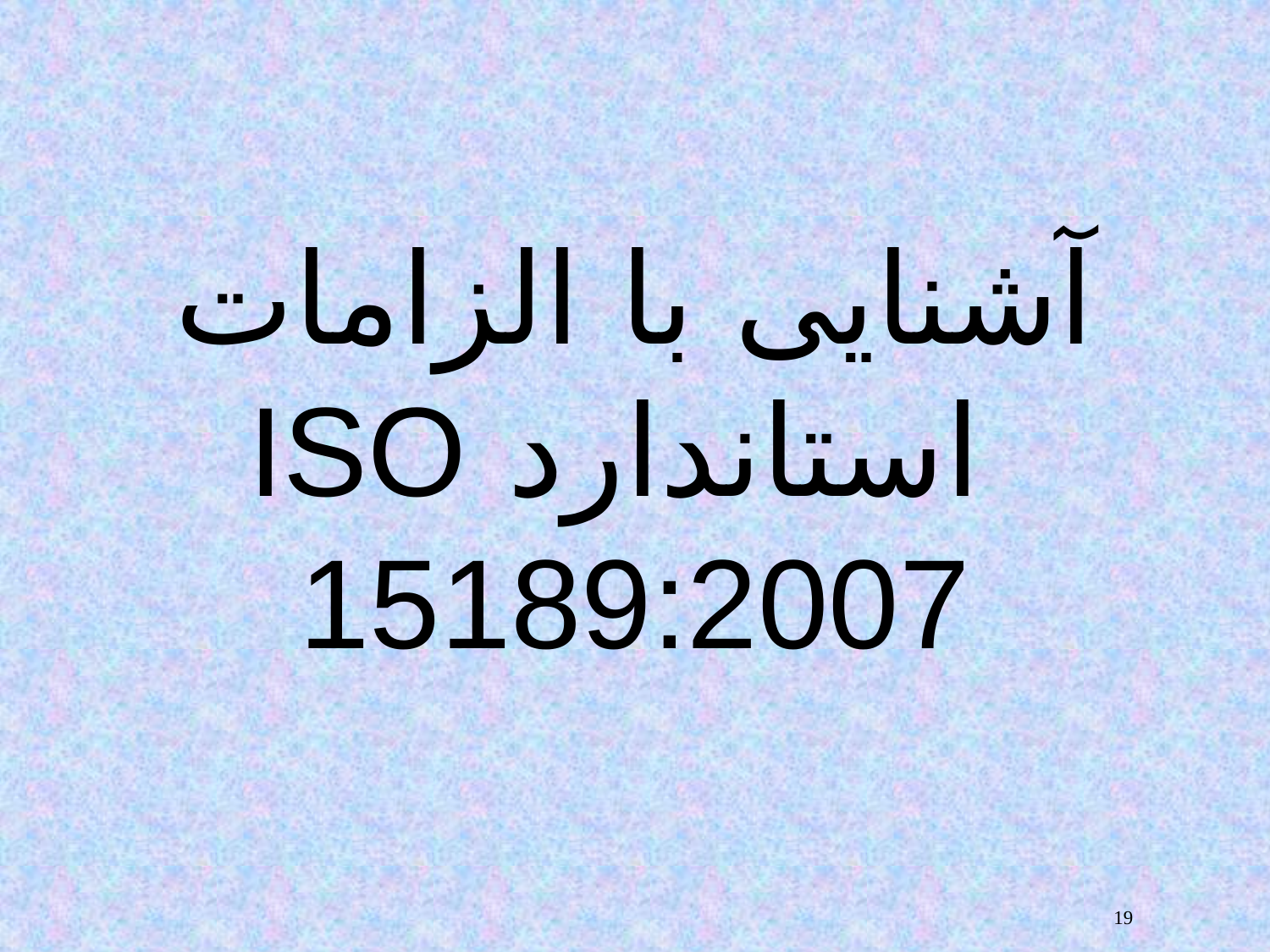

# آشنایی با الزامات استاندارد ISO 15189:2007